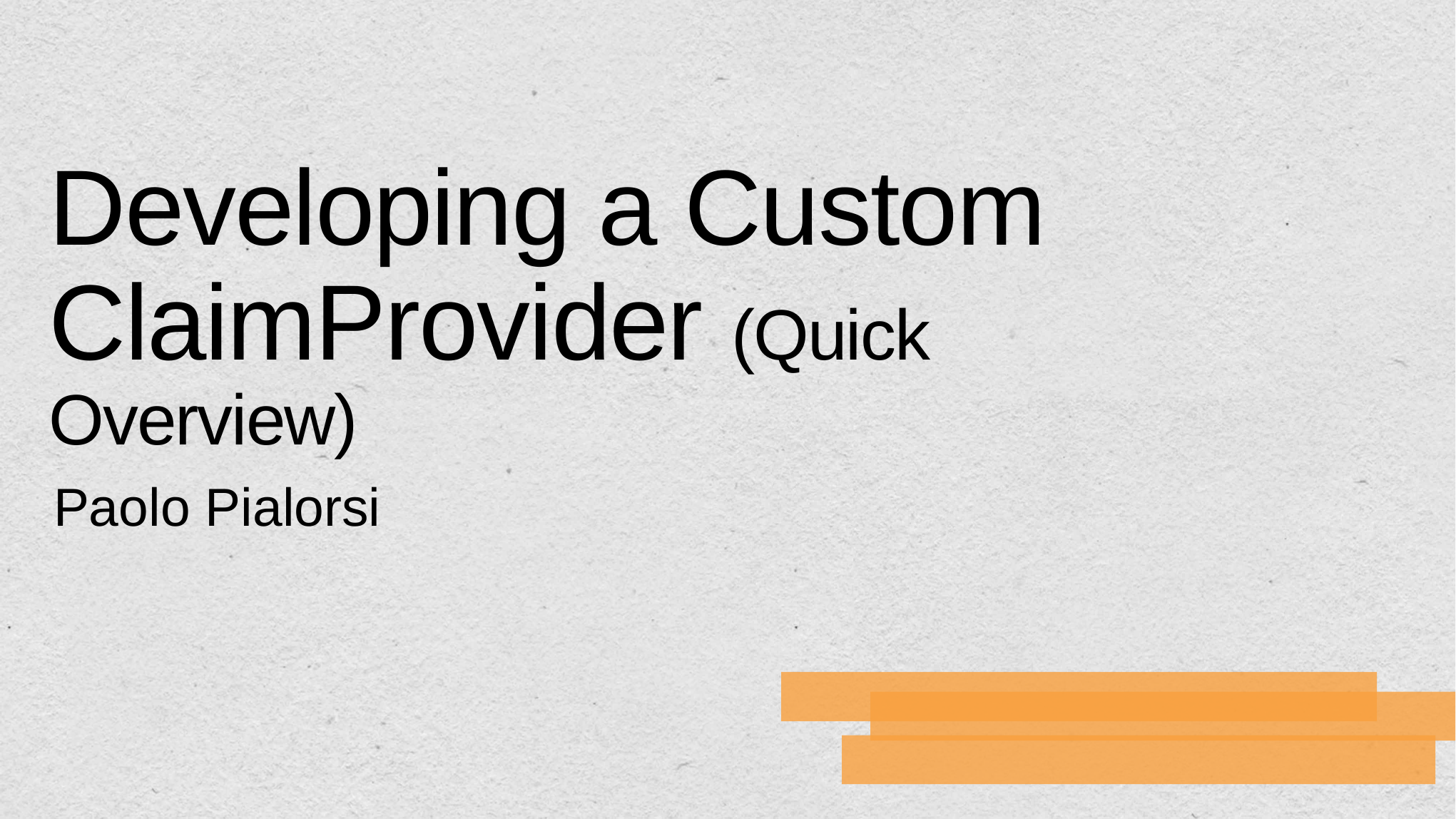

# Developing a Custom ClaimProvider (Quick Overview)
Paolo Pialorsi